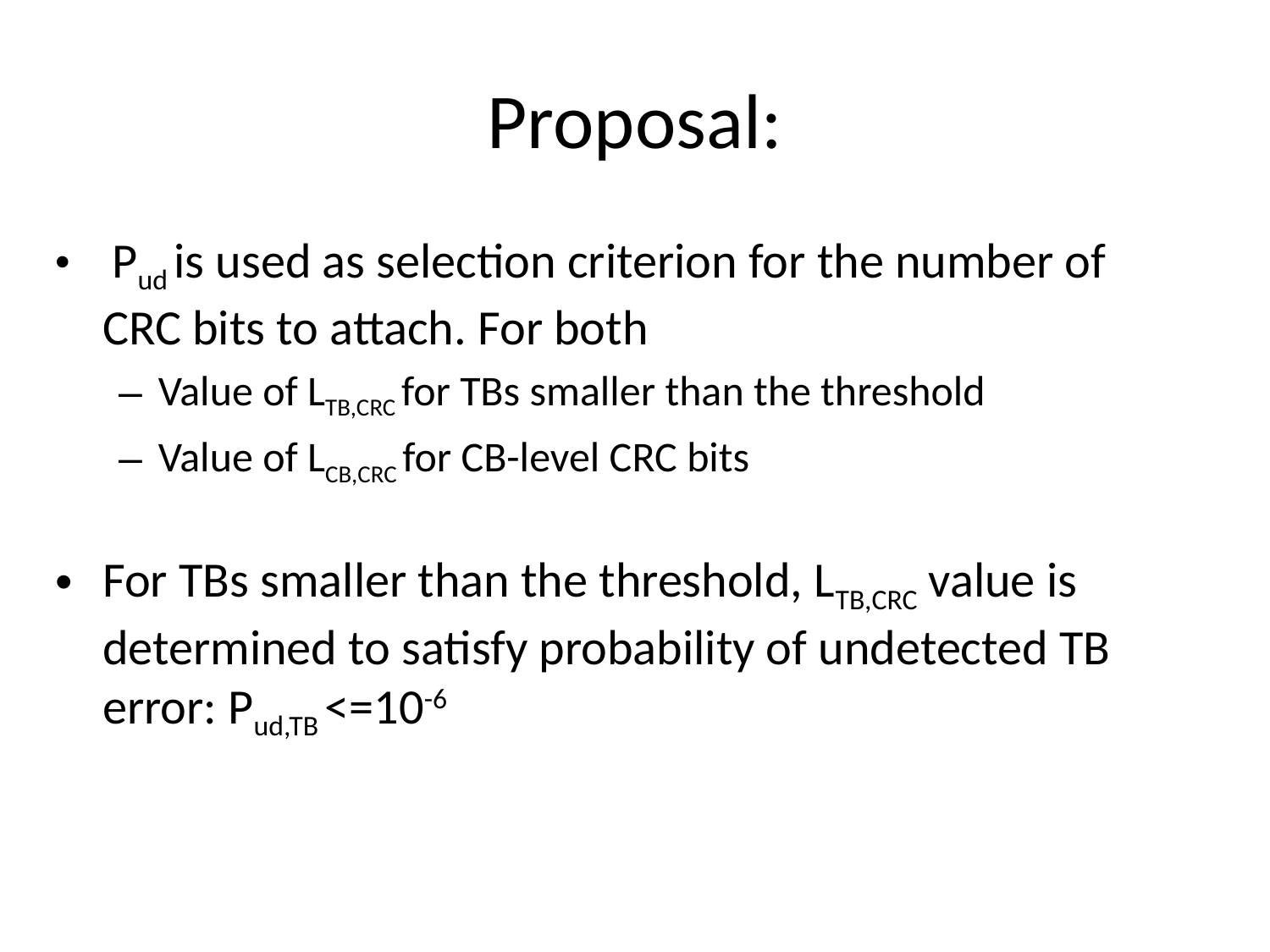

# Proposal:
 Pud is used as selection criterion for the number of CRC bits to attach. For both
Value of LTB,CRC for TBs smaller than the threshold
Value of LCB,CRC for CB-level CRC bits
For TBs smaller than the threshold, LTB,CRC value is determined to satisfy probability of undetected TB error: Pud,TB <=10-6